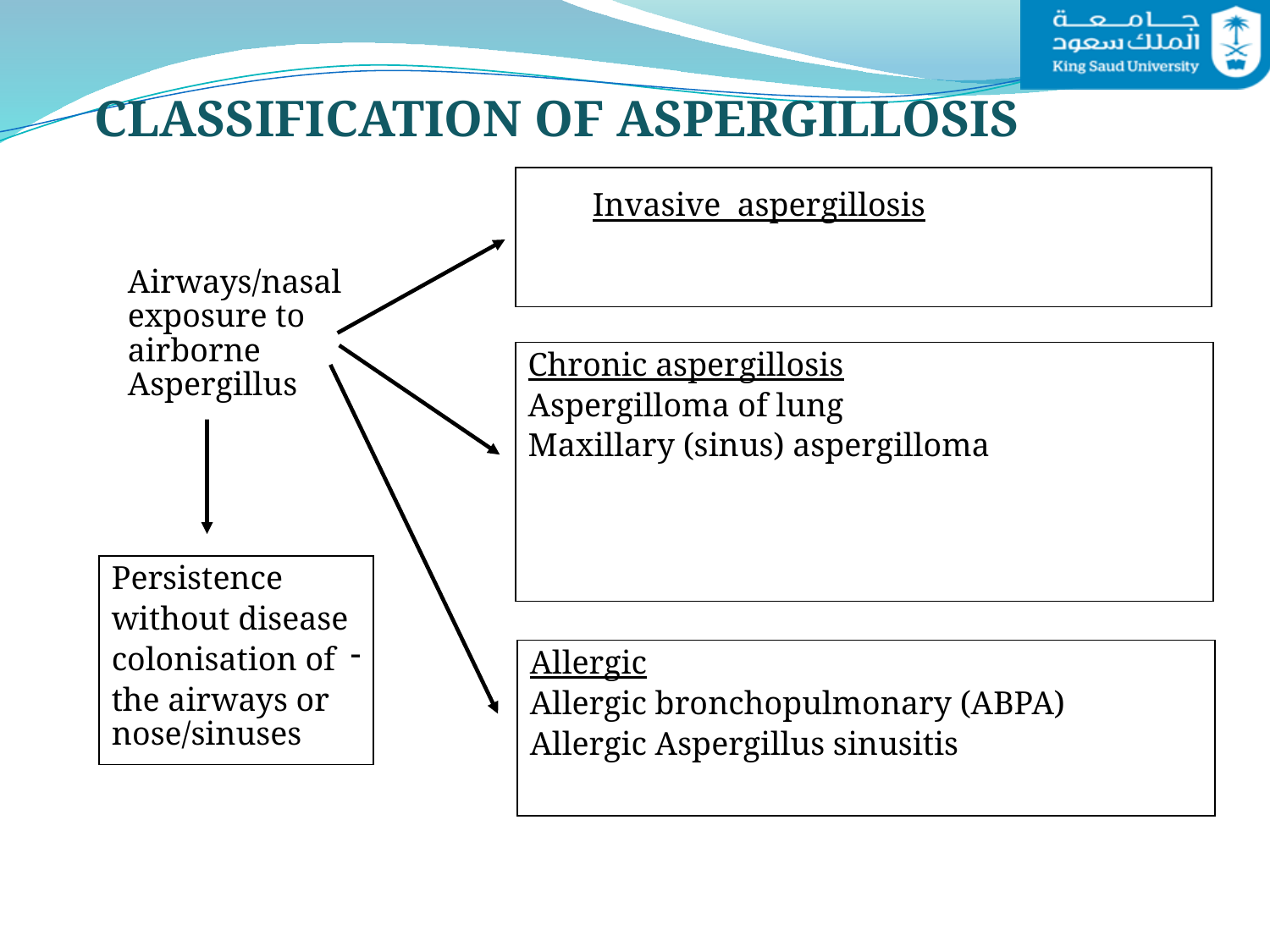

# CLASSIFICATION OF ASPERGILLOSIS
Invasive  aspergillosis

Airways/nasal exposure to airborne Aspergillus

Chronic aspergillosis
Aspergilloma of lung
Maxillary (sinus) aspergilloma

Allergic
 Allergic bronchopulmonary (ABPA)
 Allergic Aspergillus sinusitis

Persistence
without disease
 colonisation of
the airways or nose/sinuses